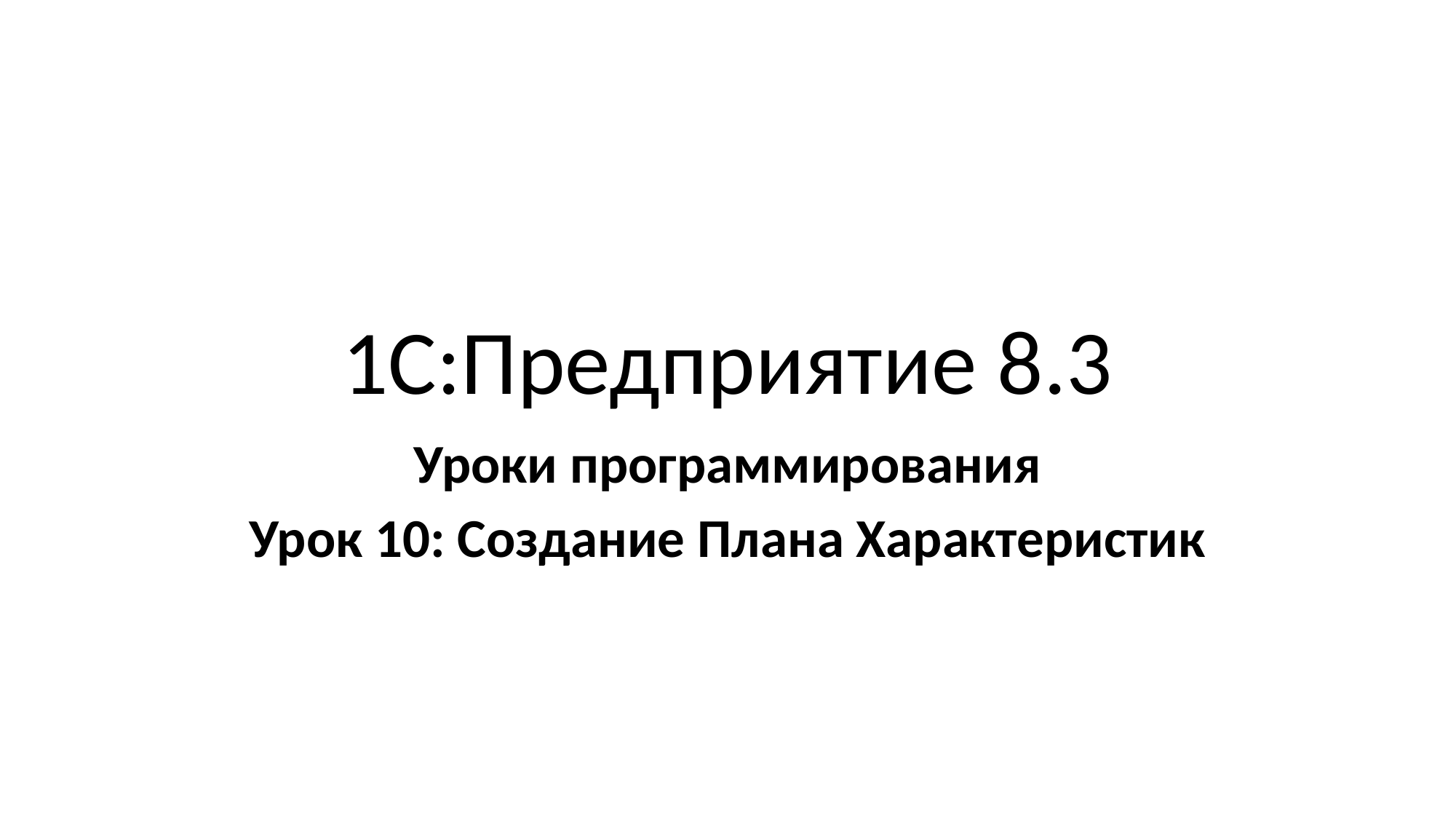

# 1С:Предприятие 8.3
Уроки программирования
Урок 10: Создание Плана Характеристик